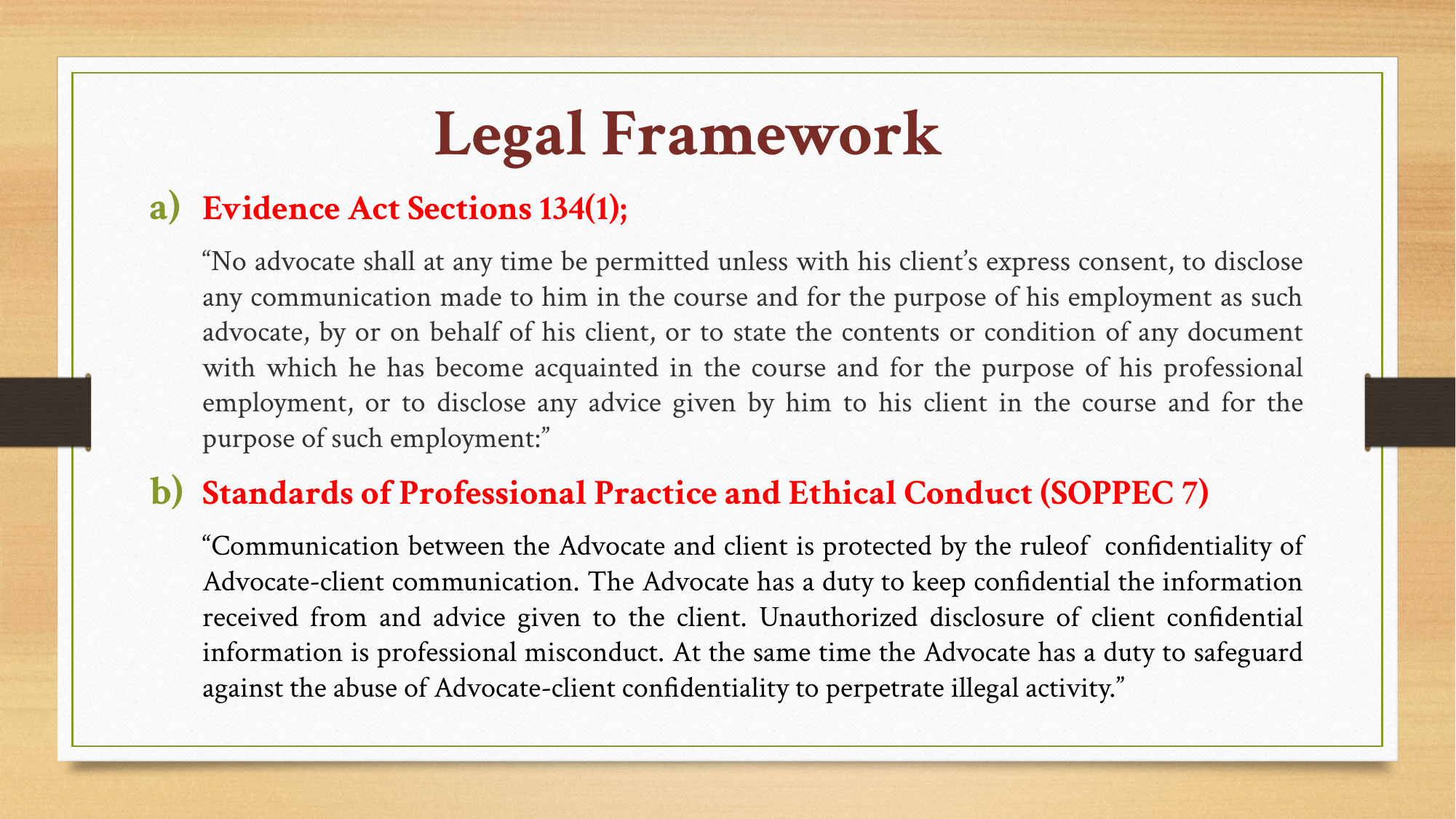

Legal Framework
Evidence Act Sections 134(1);
“No advocate shall at any time be permitted unless with his client’s express consent, to disclose any communication made to him in the course and for the purpose of his employment as such advocate, by or on behalf of his client, or to state the contents or condition of any document with which he has become acquainted in the course and for the purpose of his professional employment, or to disclose any advice given by him to his client in the course and for the purpose of such employment:”
Standards of Professional Practice and Ethical Conduct (SOPPEC 7)
“Communication between the Advocate and client is protected by the ruleof  confidentiality of Advocate-client communication. The Advocate has a duty to keep confidential the information received from and advice given to the client. Unauthorized disclosure of client confidential information is professional misconduct. At the same time the Advocate has a duty to safeguard against the abuse of Advocate-client confidentiality to perpetrate illegal activity.”